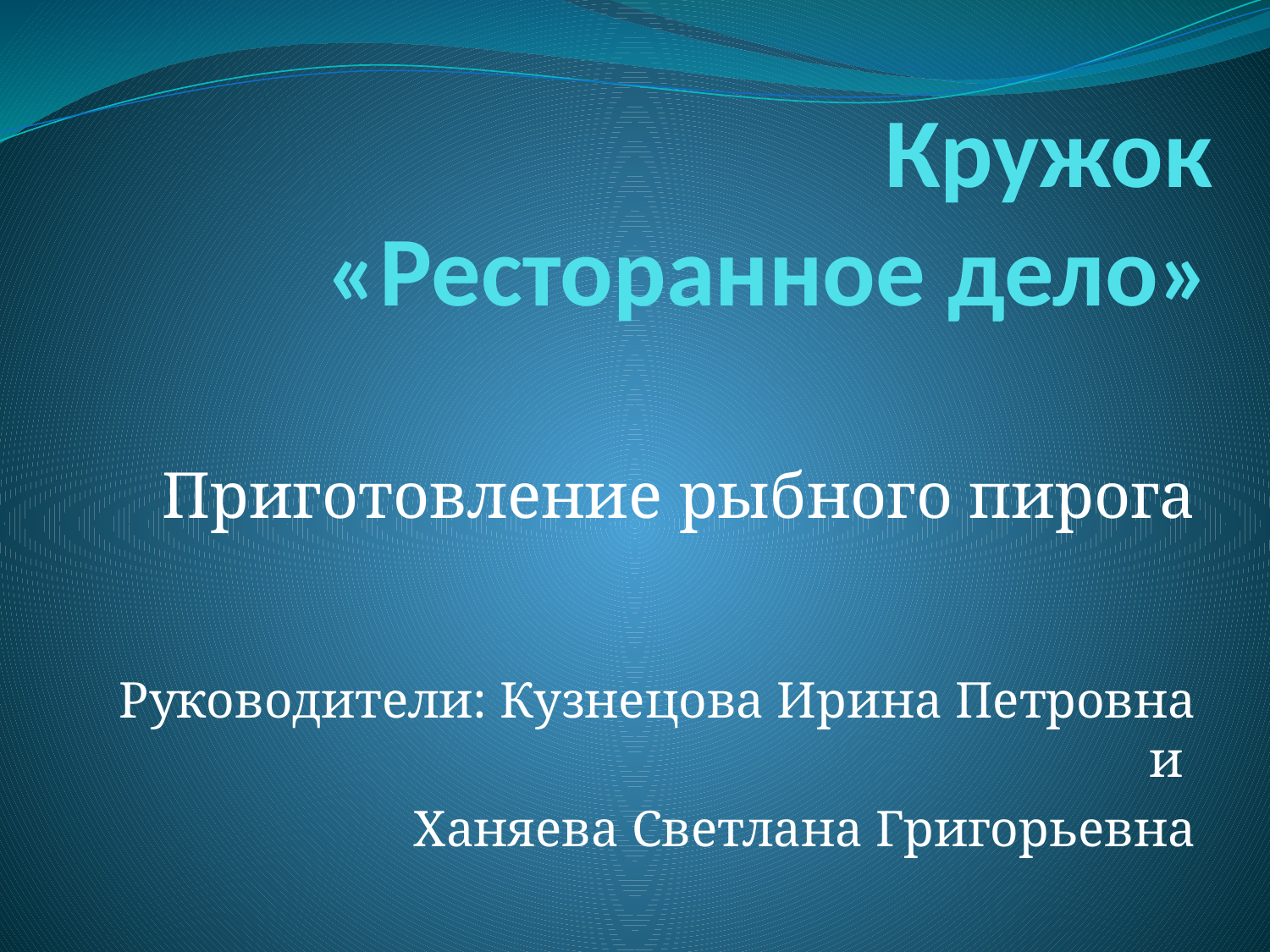

# Кружок «Ресторанное дело»
Приготовление рыбного пирога

Руководители: Кузнецова Ирина Петровна и
Ханяева Светлана Григорьевна